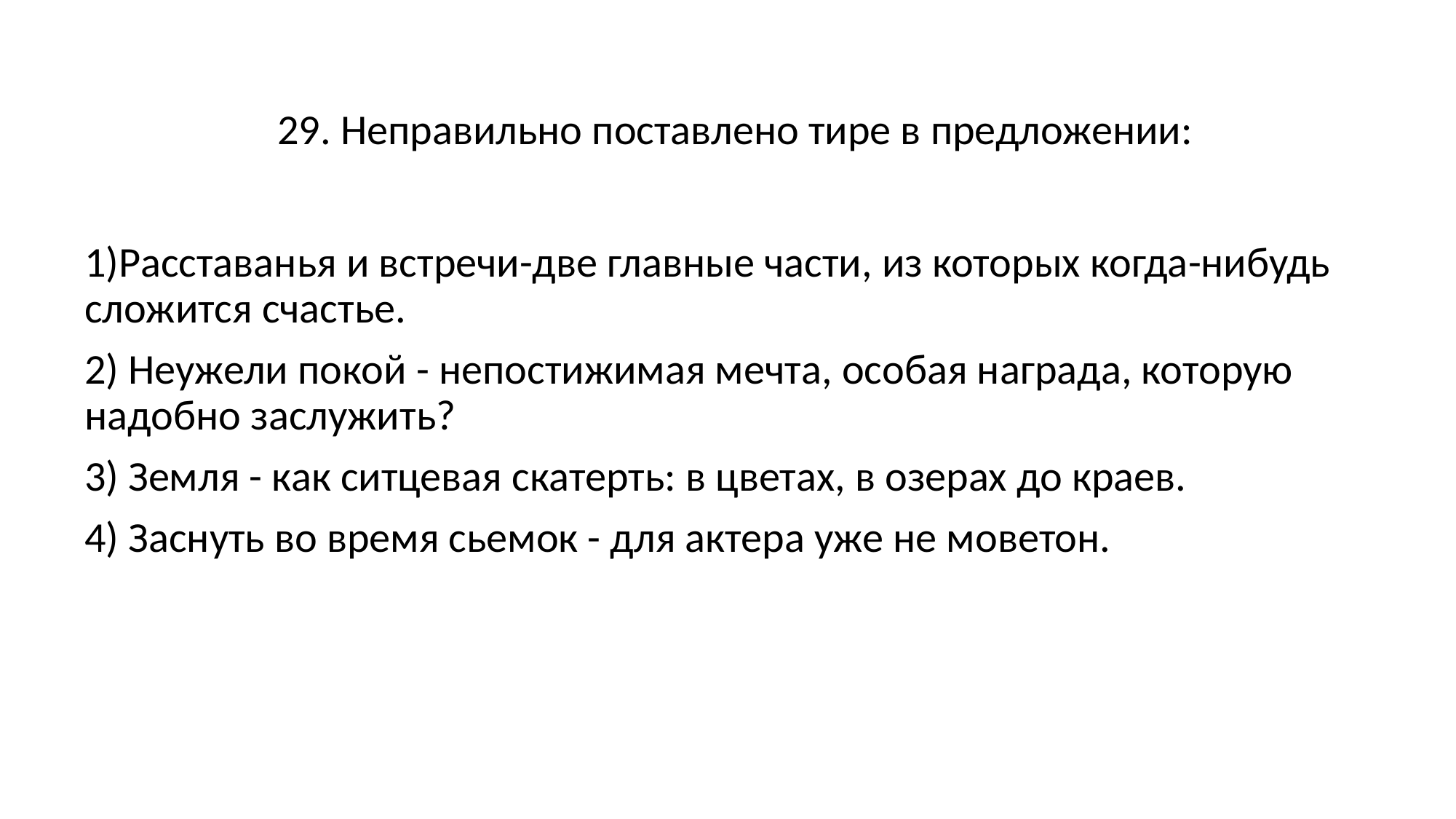

# 29. Неправильно поставлено тире в предложении:
1)Расставанья и встречи-две главные части, из которых когда-нибудь сложится счастье.
2) Неужели покой - непостижимая мечта, особая награда, которую надобно заслужить?
3) Земля - как ситцевая скатерть: в цветах, в озерах до краев.
4) Заснуть во время сьемок - для актера уже не моветон.